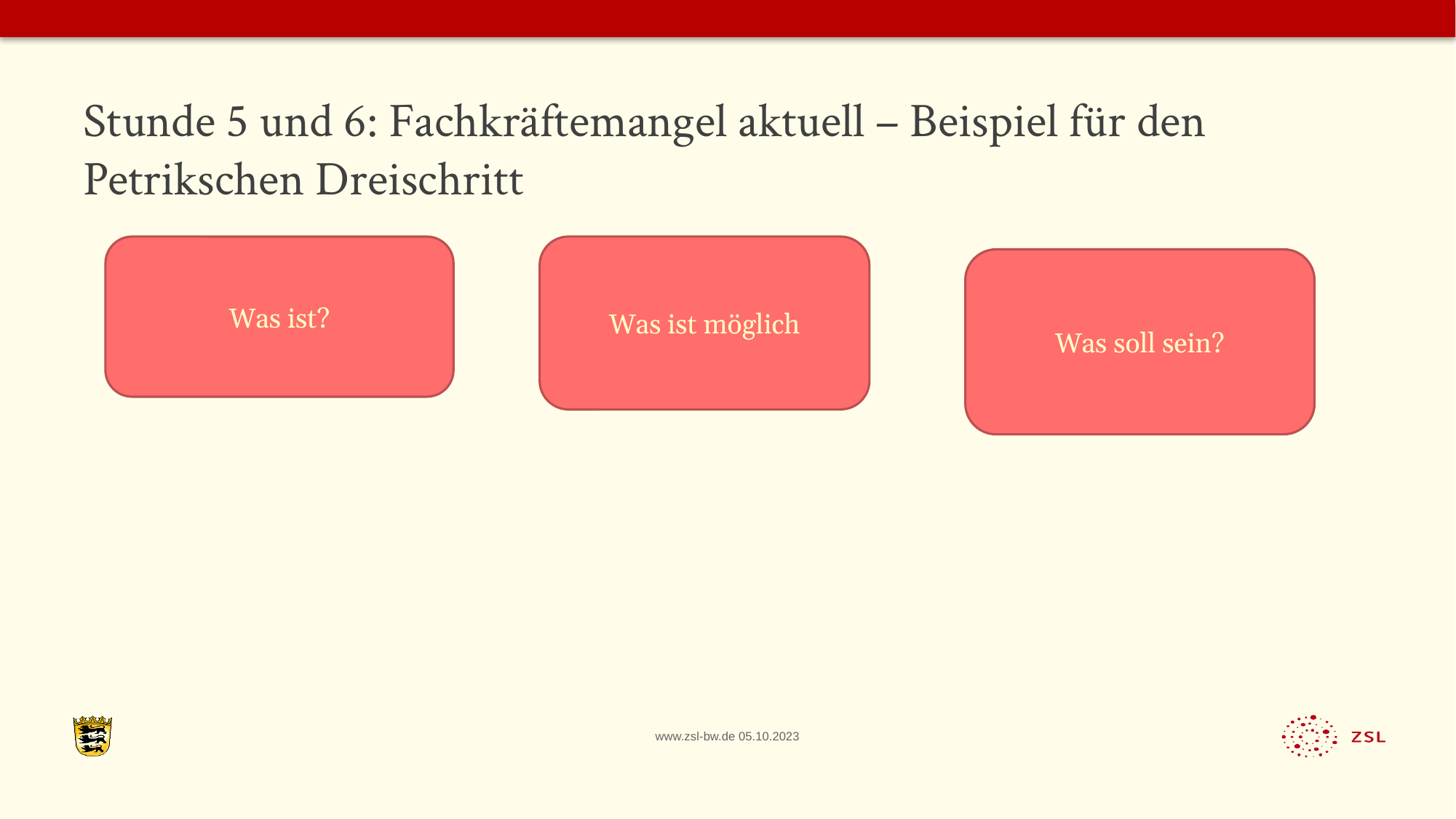

# Stunde 5 und 6: Fachkräftemangel aktuell – Beispiel für den Petrikschen Dreischritt

Was ist?
Was ist möglich
Was soll sein?